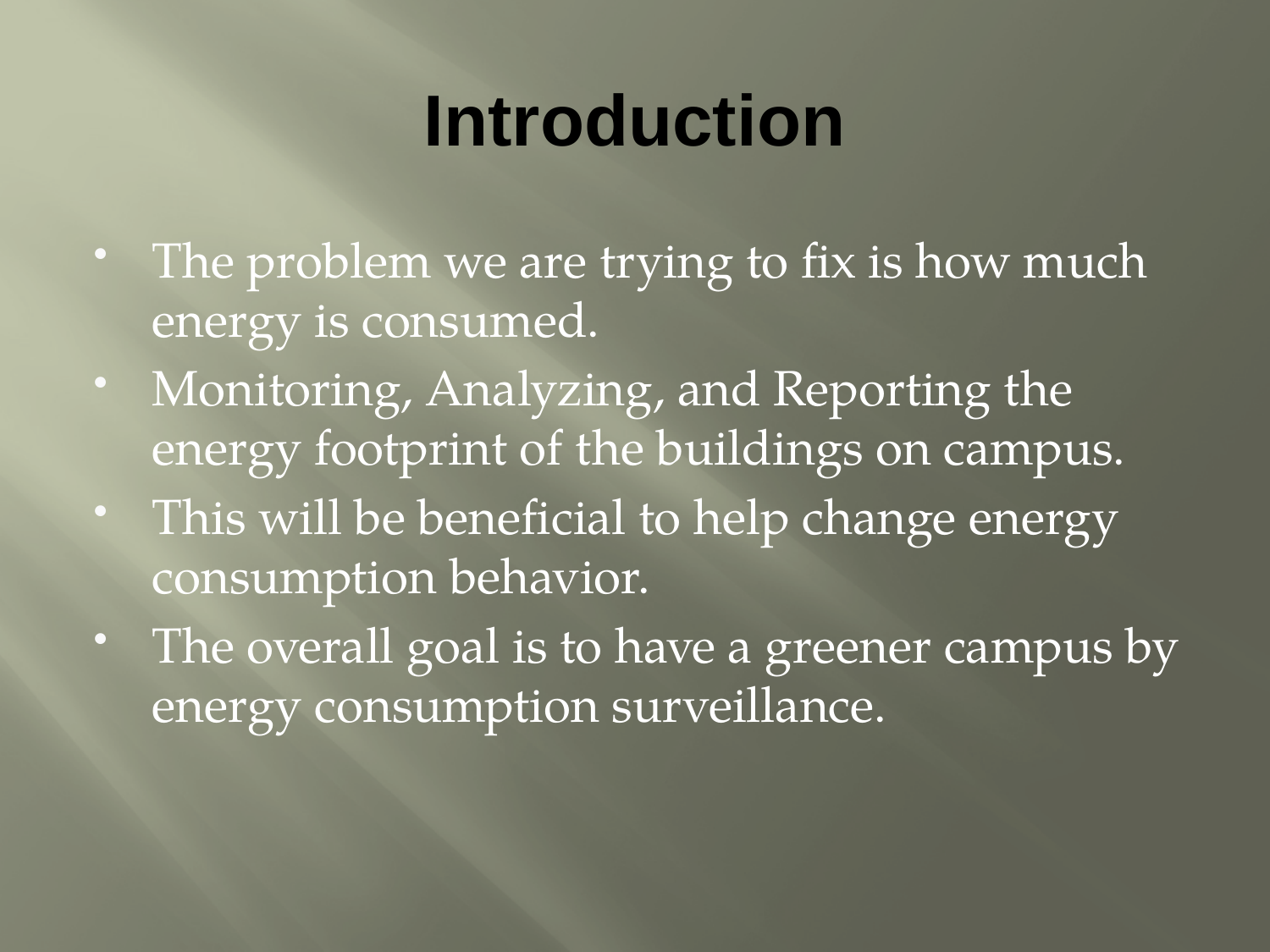

# Introduction
The problem we are trying to fix is how much energy is consumed.
Monitoring, Analyzing, and Reporting the energy footprint of the buildings on campus.
This will be beneficial to help change energy consumption behavior.
The overall goal is to have a greener campus by energy consumption surveillance.